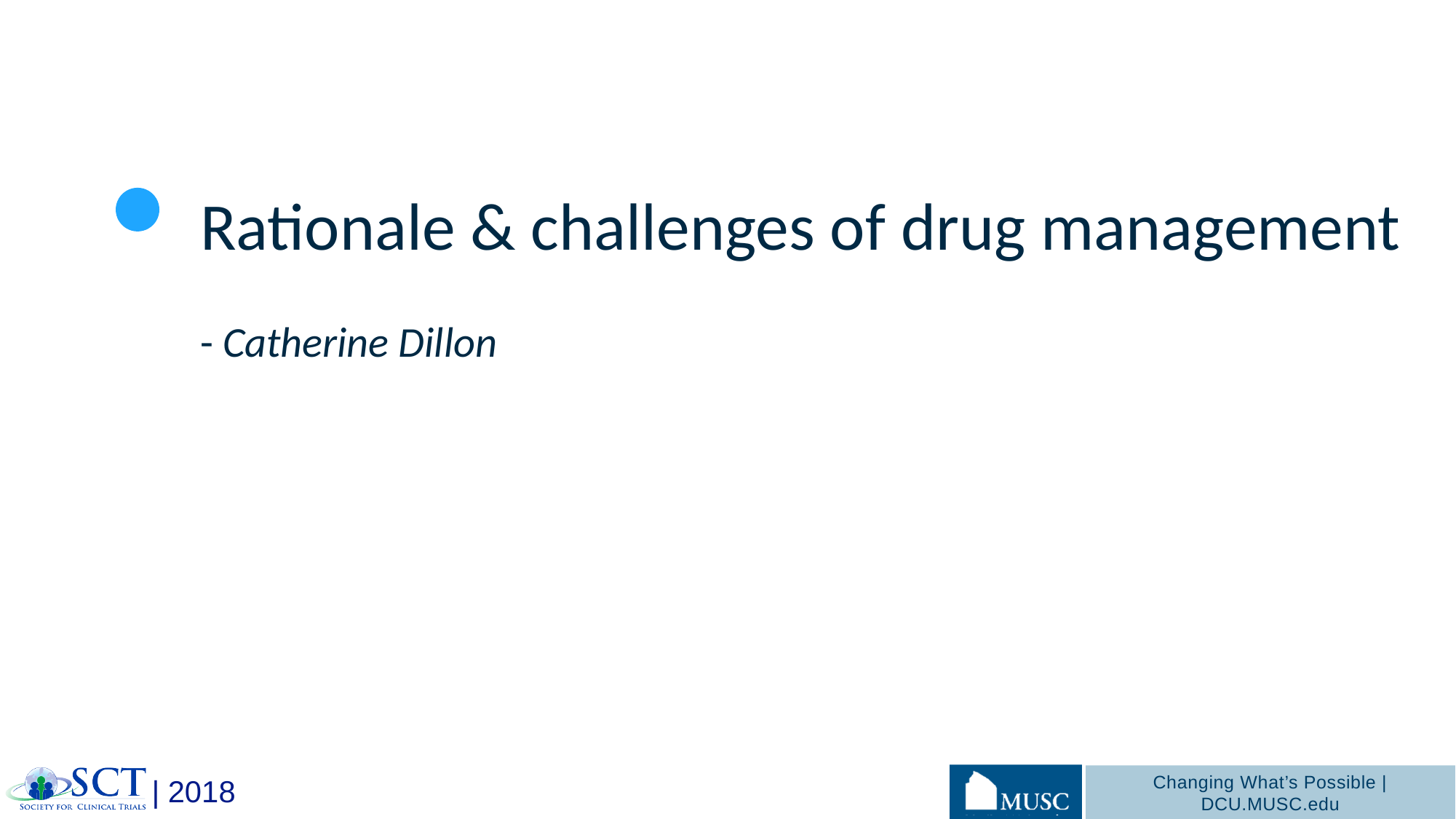

Rationale & challenges of drug management

- Catherine Dillon